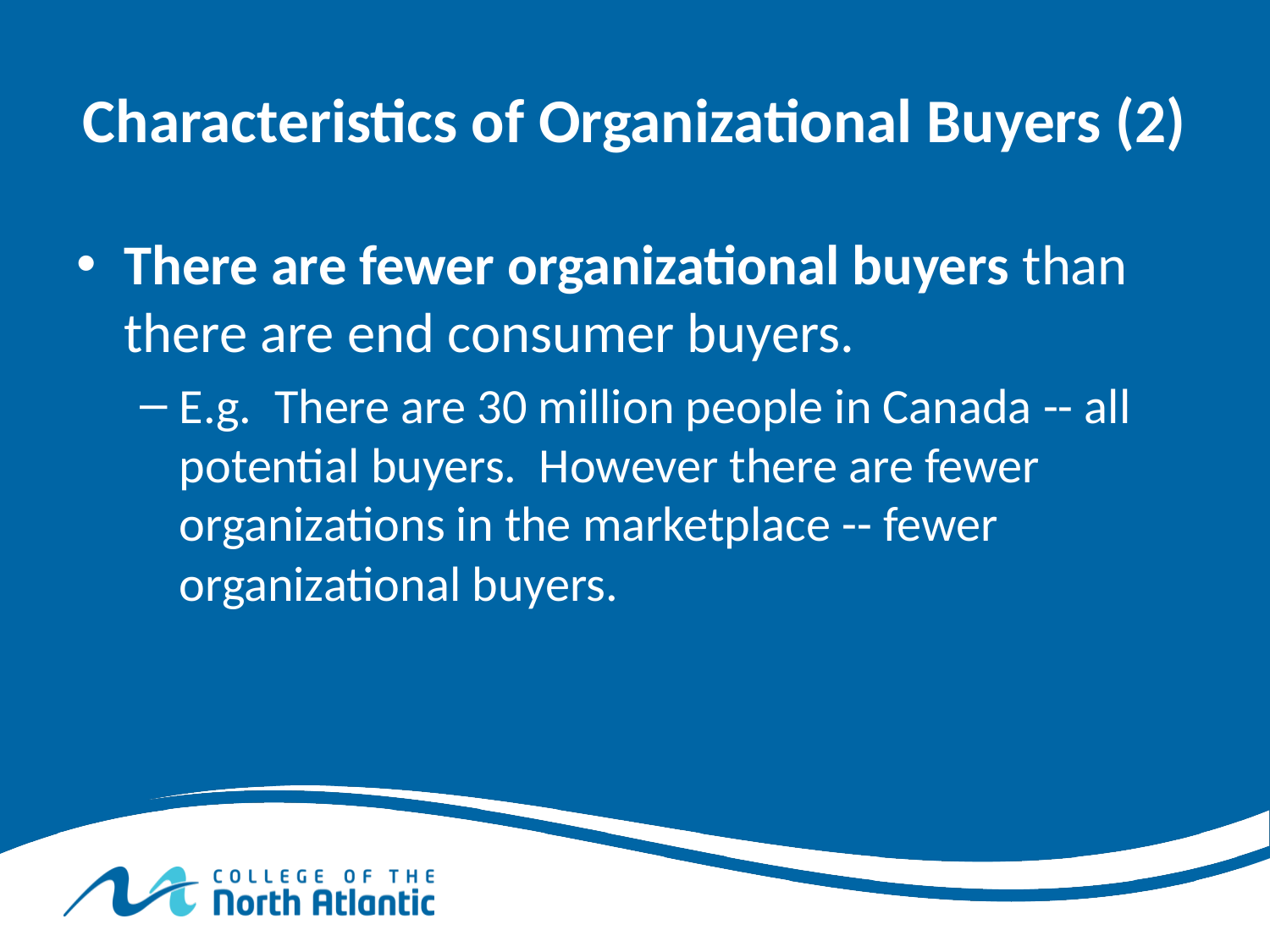

# Characteristics of Organizational Buyers (2)
There are fewer organizational buyers than there are end consumer buyers.
E.g.  There are 30 million people in Canada -- all potential buyers.  However there are fewer organizations in the marketplace -- fewer organizational buyers.